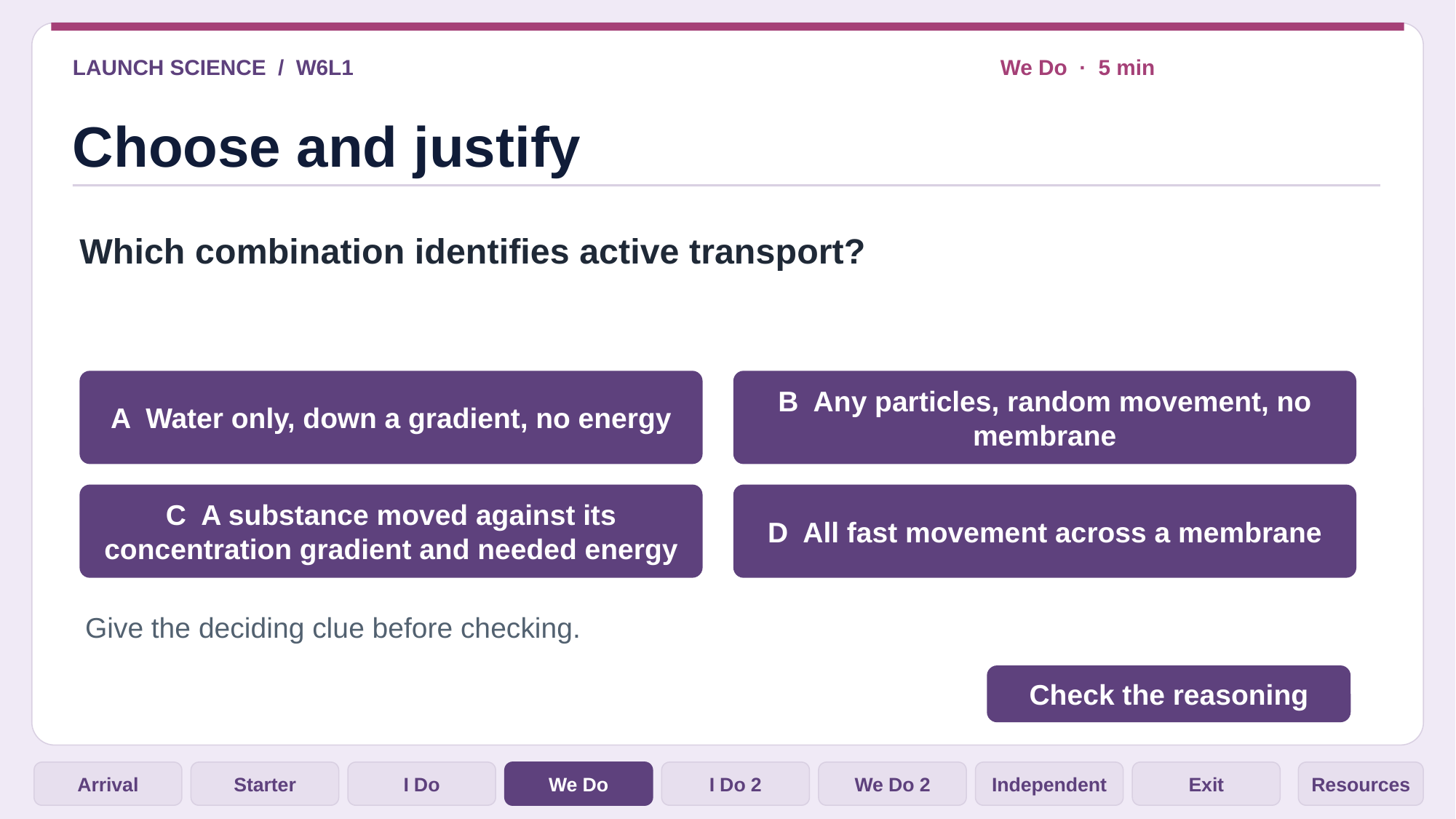

LAUNCH SCIENCE  /  W6L1
We Do  ·  5 min
Choose and justify

Which combination identifies active transport?
A  Water only, down a gradient, no energy
B  Any particles, random movement, no membrane
C  A substance moved against its concentration gradient and needed energy
D  All fast movement across a membrane
Give the deciding clue before checking.
Check the reasoning
Arrival
Starter
I Do
We Do
I Do 2
We Do 2
Independent
Exit
Resources